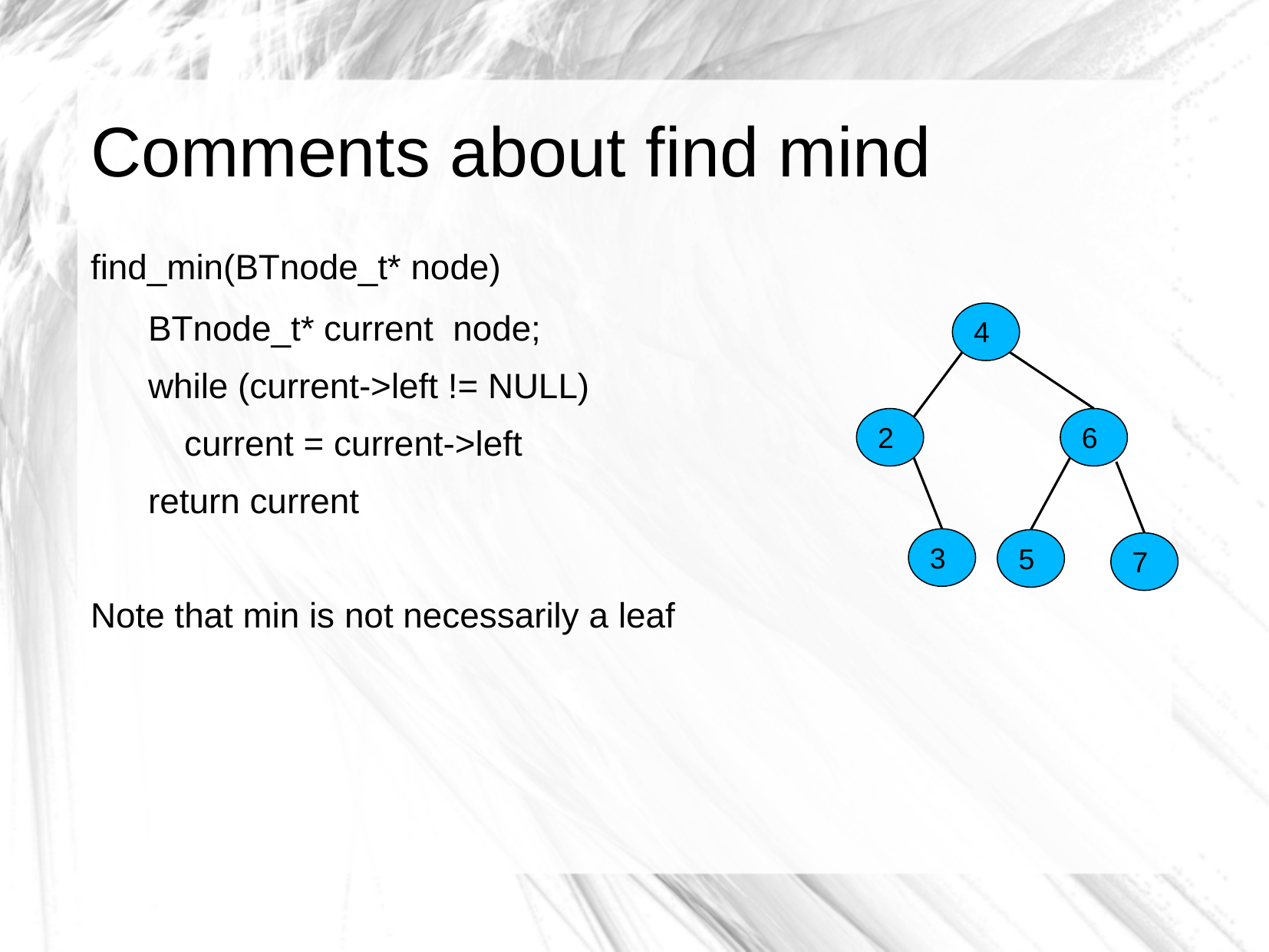

# Comments about find mind
find_min(BTnode_t* node)
BTnode_t* current  node;
while (current->left != NULL)
	current = current->left
return current

Note that min is not necessarily a leaf
4
2
6
3
5
7